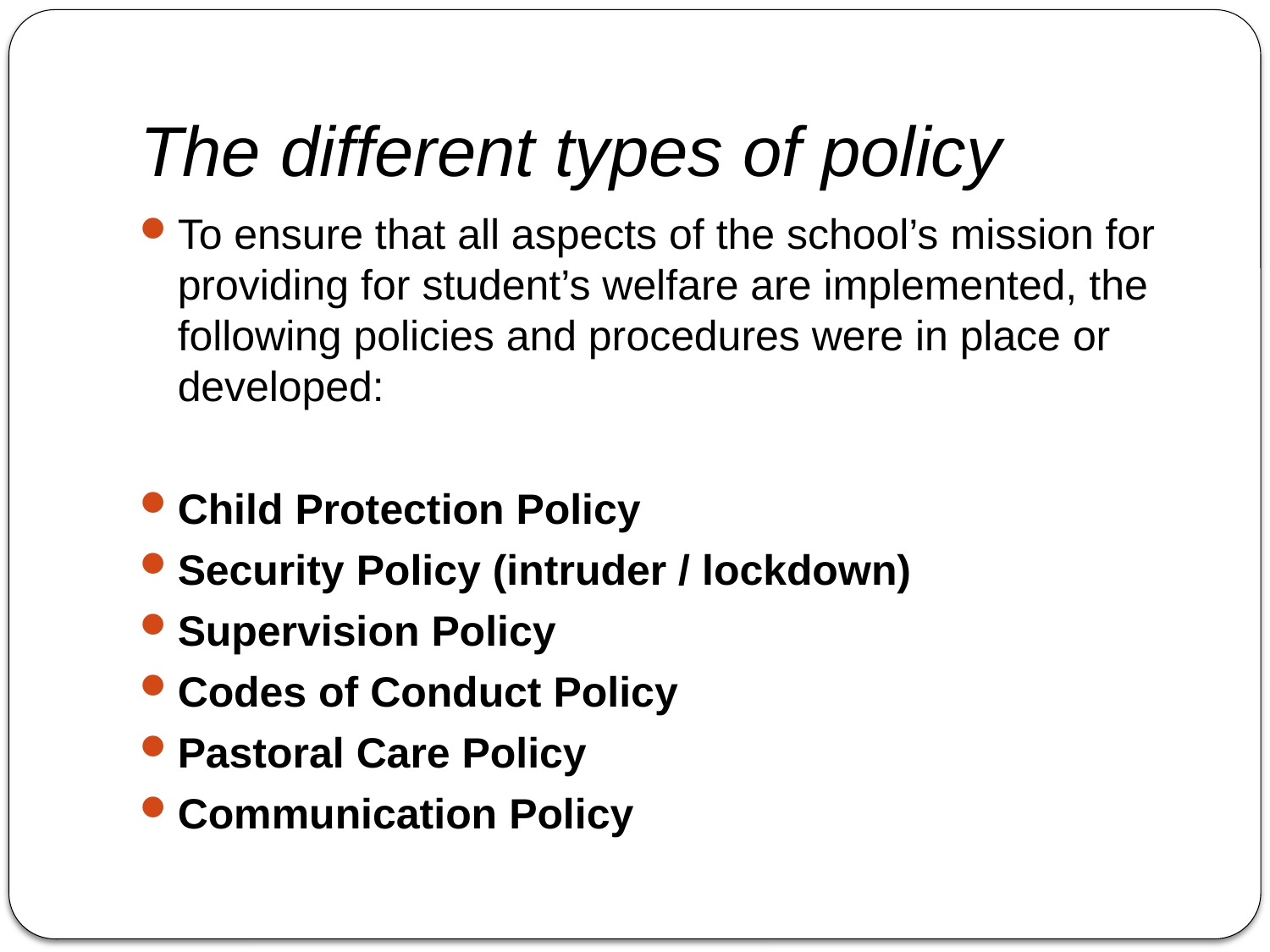

# The different types of policy
To ensure that all aspects of the school’s mission for providing for student’s welfare are implemented, the following policies and procedures were in place or developed:

Child Protection Policy
Security Policy (intruder / lockdown)
Supervision Policy
Codes of Conduct Policy
Pastoral Care Policy
Communication Policy